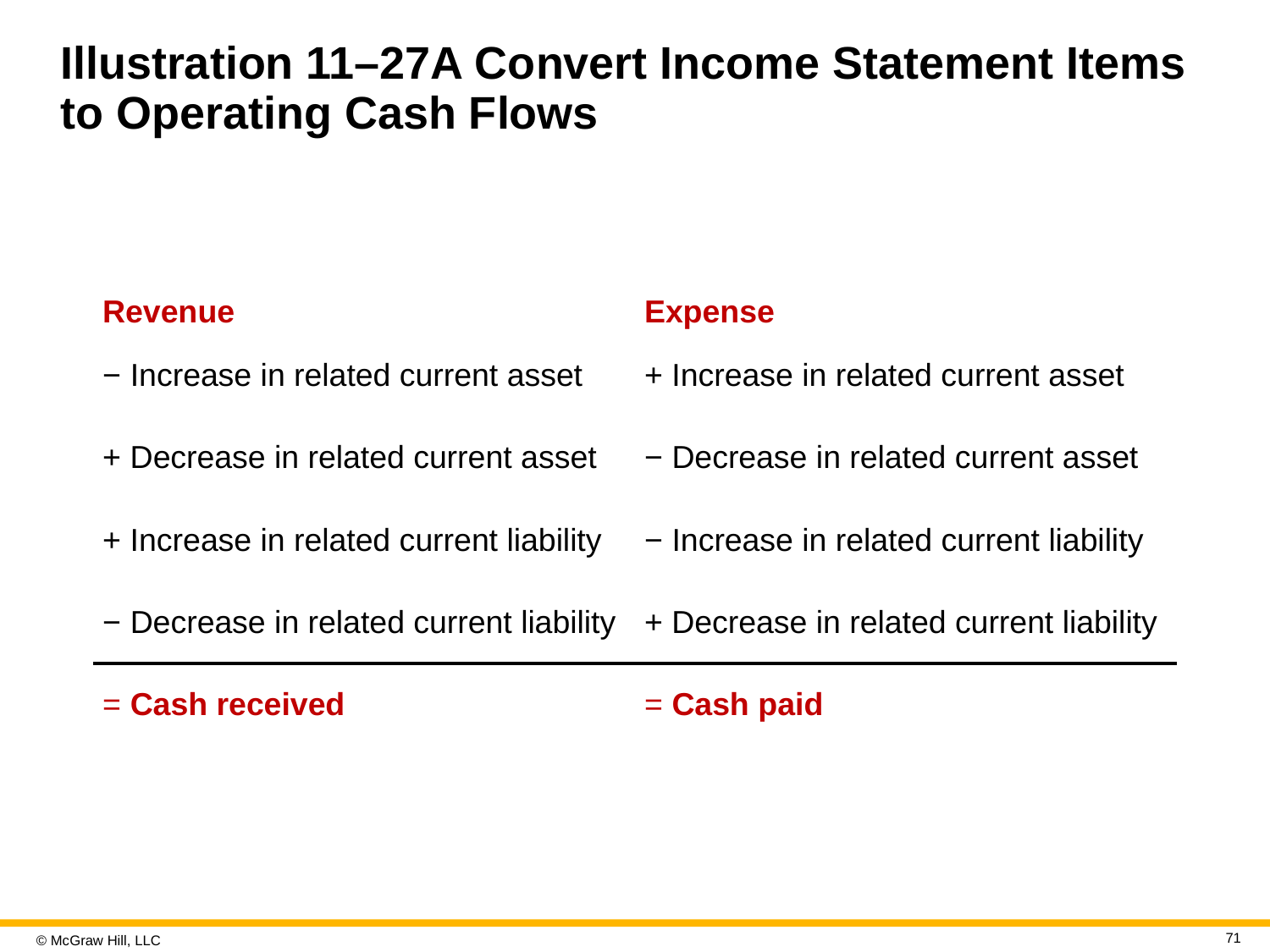

# Illustration 11–27A Convert Income Statement Items to Operating Cash Flows
| Revenue | Expense |
| --- | --- |
| − Increase in related current asset | + Increase in related current asset |
| + Decrease in related current asset | − Decrease in related current asset |
| + Increase in related current liability | − Increase in related current liability |
| − Decrease in related current liability | + Decrease in related current liability |
| = Cash received | = Cash paid |
71